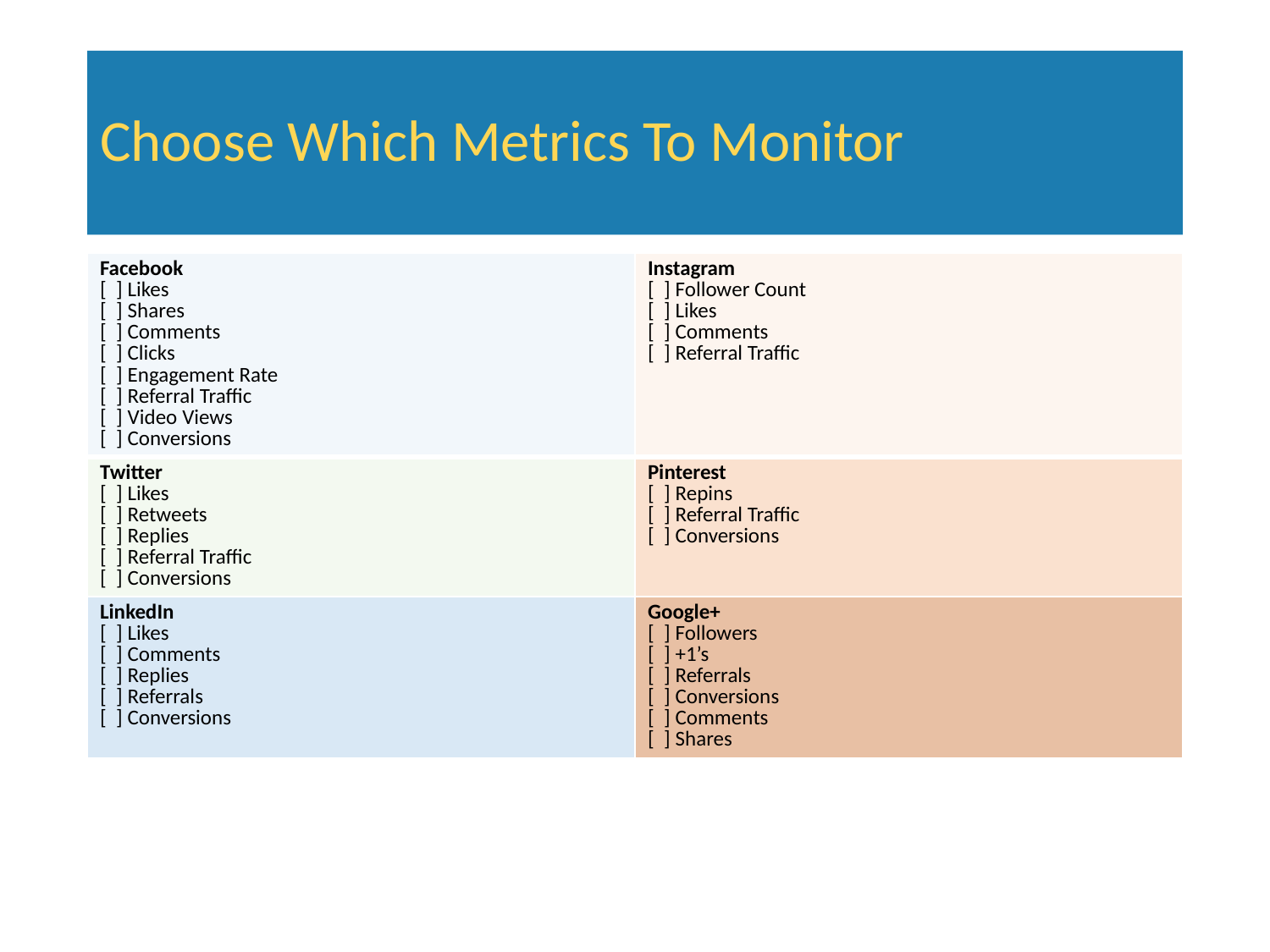

# Choose Which Metrics To Monitor
| Facebook [ ] Likes [ ] Shares [ ] Comments [ ] Clicks [ ] Engagement Rate [ ] Referral Traffic [ ] Video Views [ ] Conversions | Instagram [ ] Follower Count [ ] Likes [ ] Comments [ ] Referral Traffic |
| --- | --- |
| Twitter [ ] Likes [ ] Retweets [ ] Replies [ ] Referral Traffic [ ] Conversions | Pinterest [ ] Repins [ ] Referral Traffic [ ] Conversions |
| LinkedIn [ ] Likes [ ] Comments [ ] Replies [ ] Referrals [ ] Conversions | Google+ [ ] Followers [ ] +1’s [ ] Referrals [ ] Conversions [ ] Comments [ ] Shares |